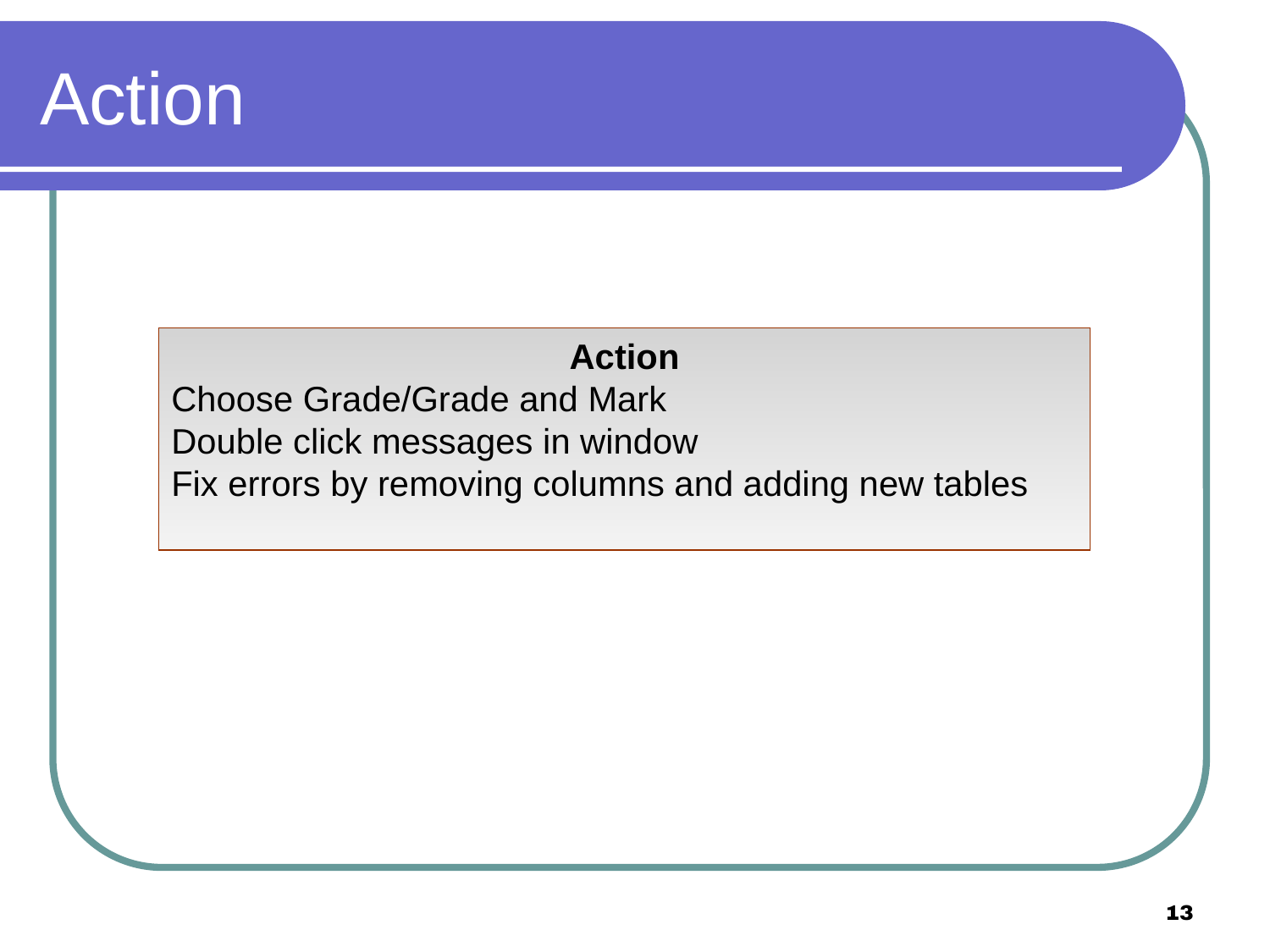

# Action
Action
Choose Grade/Grade and Mark
Double click messages in window
Fix errors by removing columns and adding new tables
13